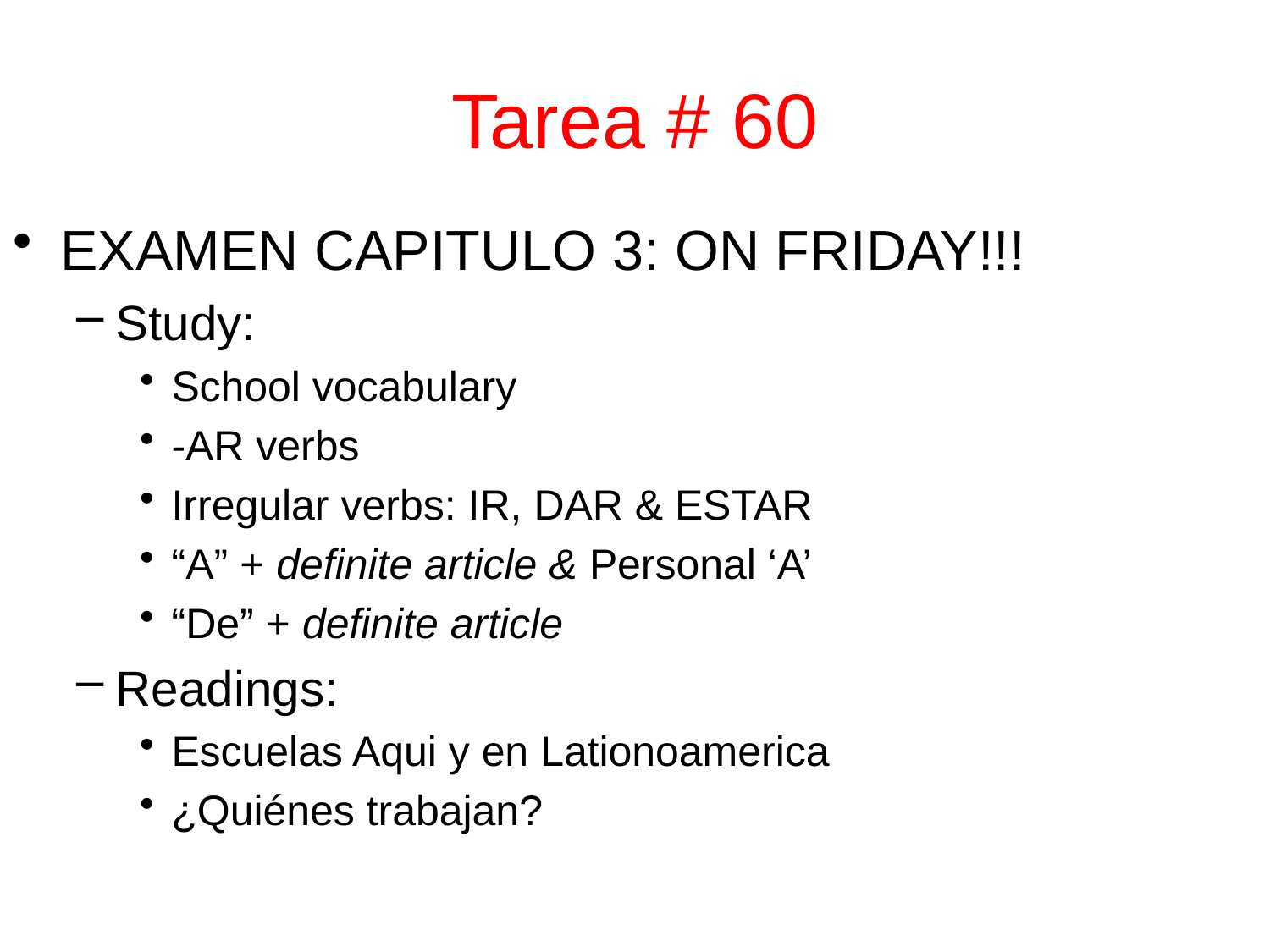

# Tarea # 60
EXAMEN CAPITULO 3: ON FRIDAY!!!
Study:
School vocabulary
-AR verbs
Irregular verbs: IR, DAR & ESTAR
“A” + definite article & Personal ‘A’
“De” + definite article
Readings:
Escuelas Aqui y en Lationoamerica
¿Quiénes trabajan?